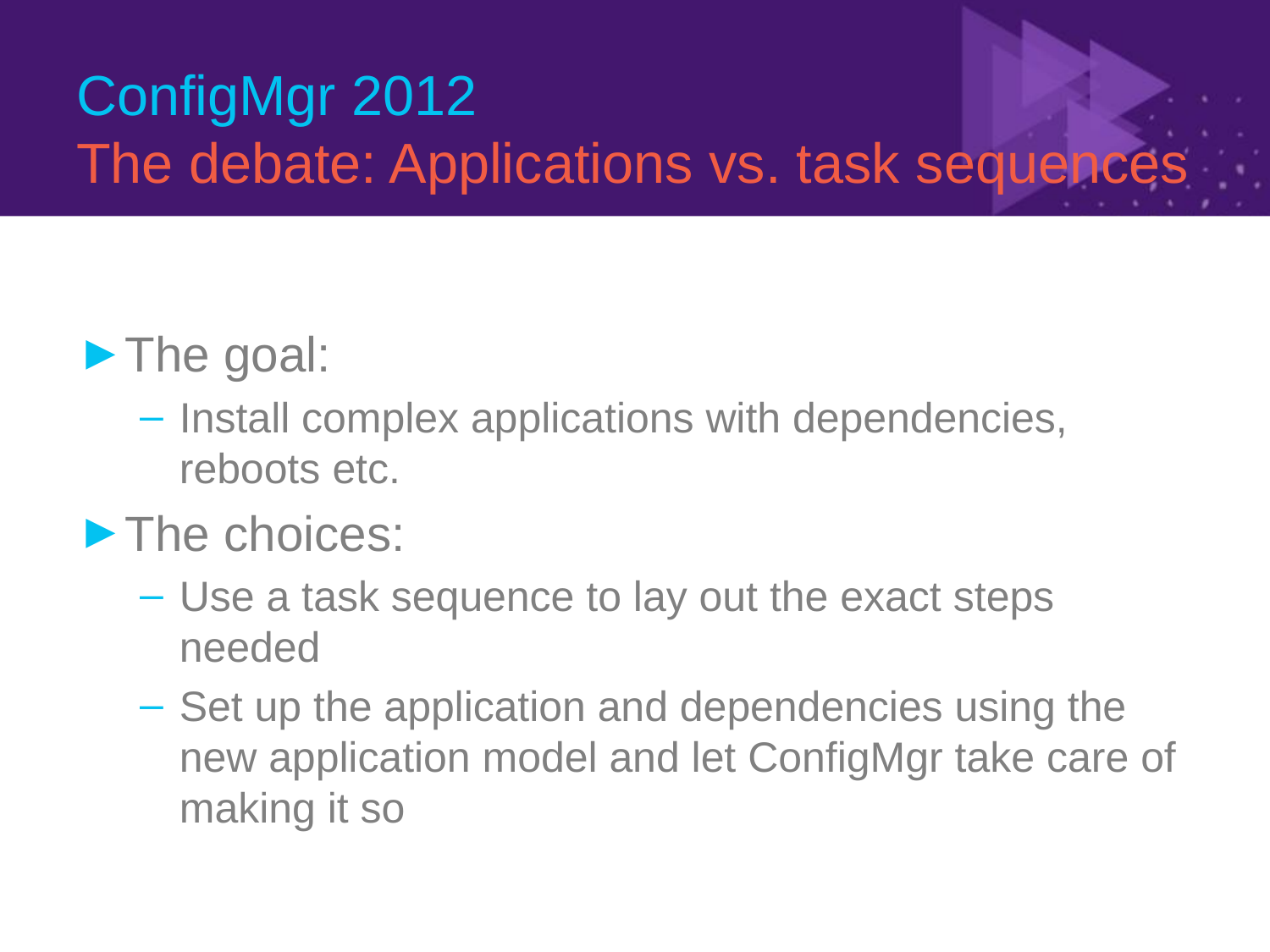

# ConfigMgr 2012 The debate: Applications vs. task sequences
The goal:
Install complex applications with dependencies, reboots etc.
The choices:
Use a task sequence to lay out the exact steps needed
Set up the application and dependencies using the new application model and let ConfigMgr take care of making it so